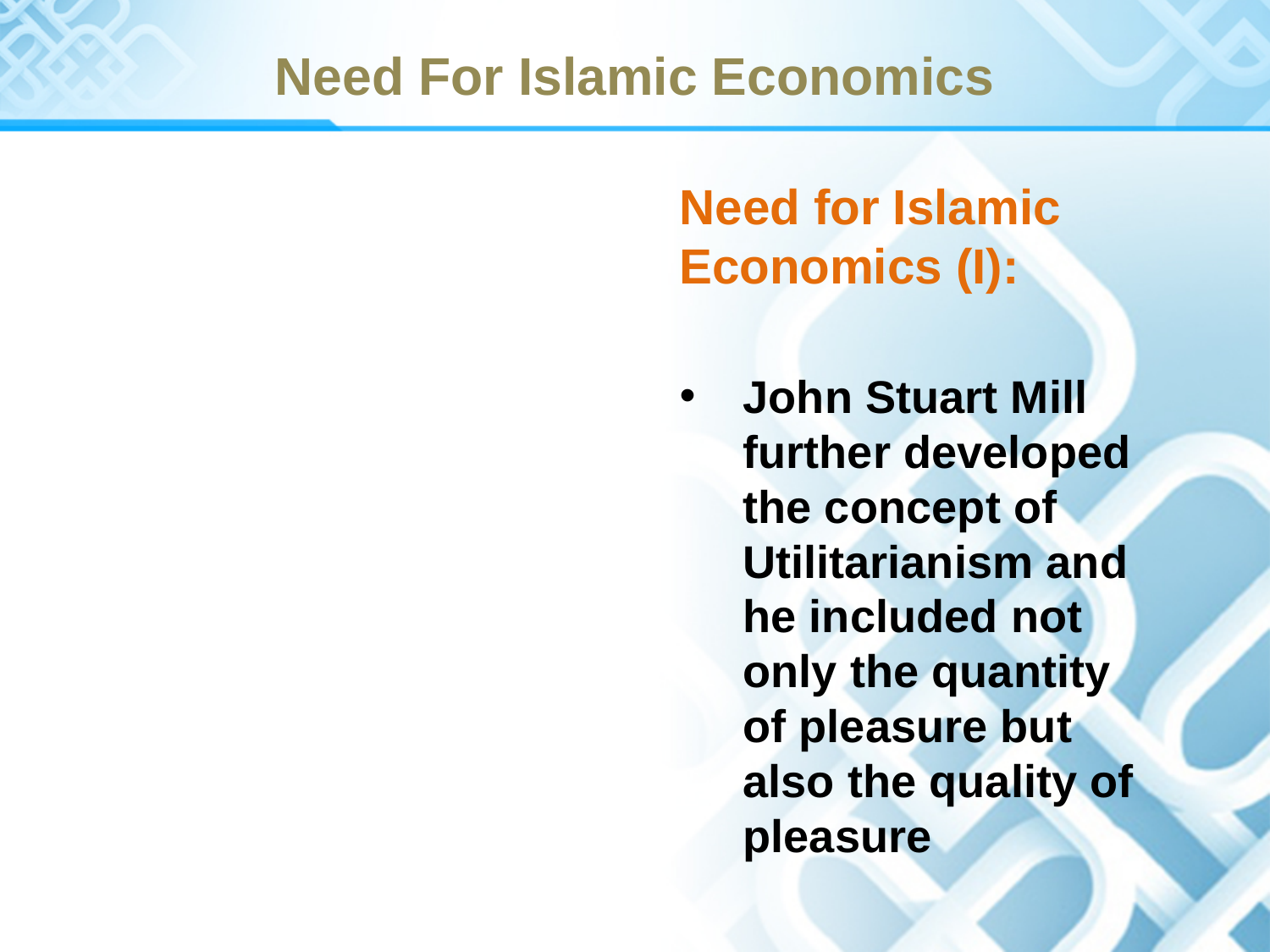

Need For Islamic Economics
Need for Islamic Economics (I):

John Stuart Mill further developed the concept of Utilitarianism and he included not only the quantity of pleasure but also the quality of pleasure